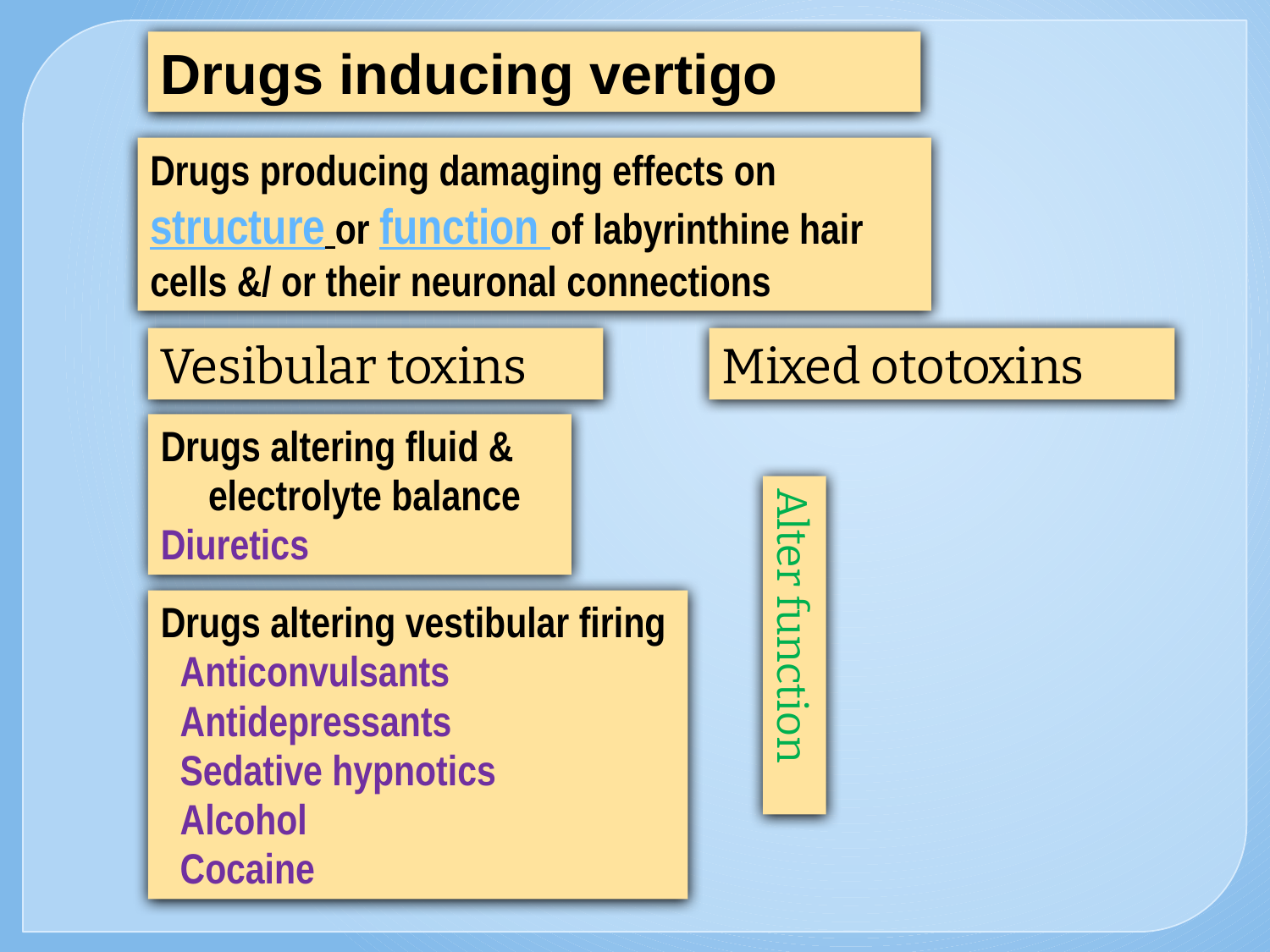

Drugs inducing vertigo
Drugs producing damaging effects on structure or function of labyrinthine hair cells &/ or their neuronal connections
Vesibular toxins
Mixed ototoxins
Drugs altering fluid & electrolyte balance
Diuretics
Drugs altering vestibular firing
  Anticonvulsants
  Antidepressants
  Sedative hypnotics
  Alcohol
  Cocaine
Alter function